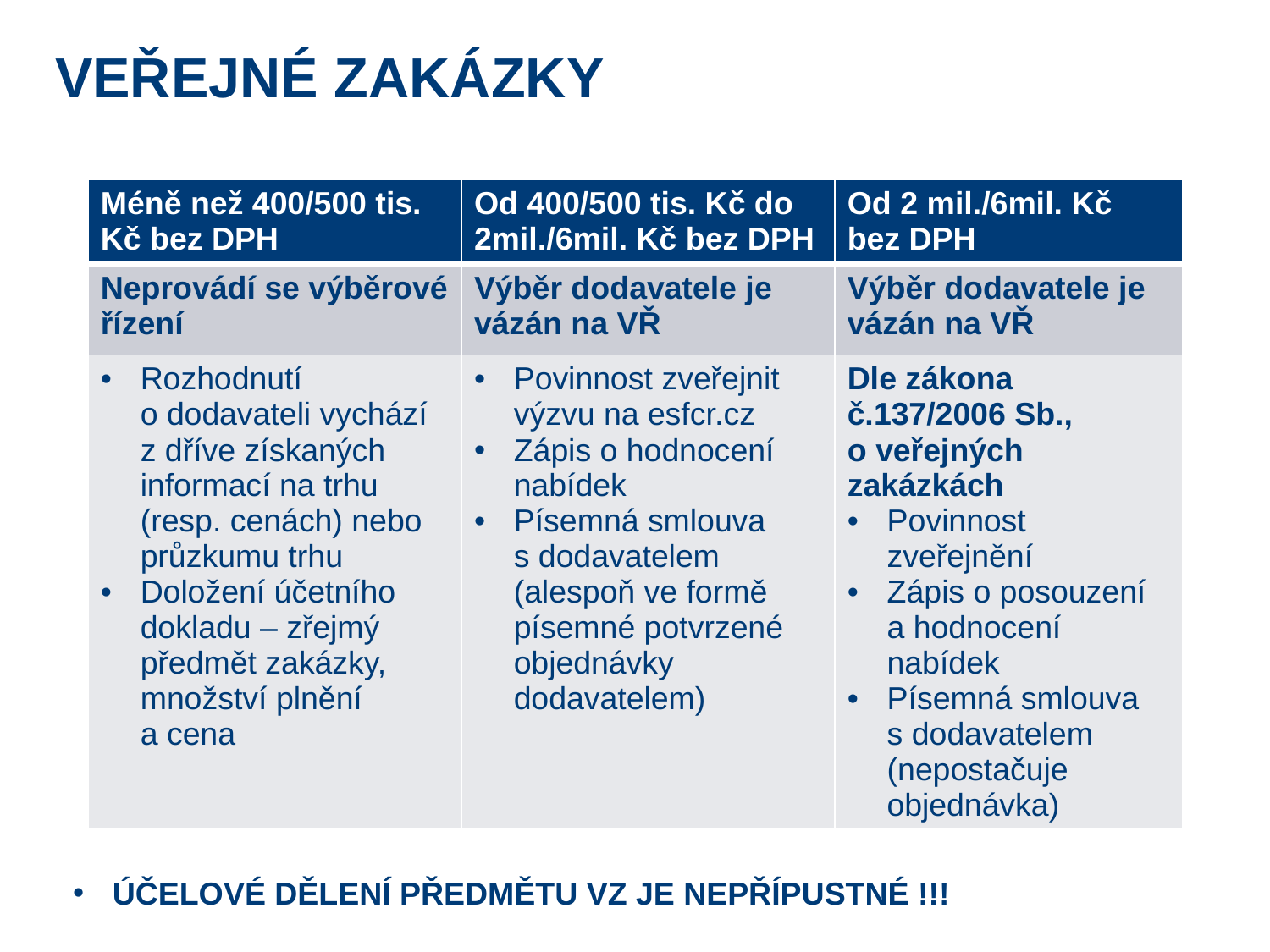

# Veřejné zakázky
| Méně než 400/500 tis. Kč bez DPH | Od 400/500 tis. Kč do 2mil./6mil. Kč bez DPH | Od 2 mil./6mil. Kč bez DPH |
| --- | --- | --- |
| Neprovádí se výběrové řízení | Výběr dodavatele je vázán na VŘ | Výběr dodavatele je vázán na VŘ |
| Rozhodnutí o dodavateli vychází z dříve získaných informací na trhu (resp. cenách) nebo průzkumu trhu Doložení účetního dokladu – zřejmý předmět zakázky, množství plnění a cena | Povinnost zveřejnit výzvu na esfcr.cz Zápis o hodnocení nabídek Písemná smlouva s dodavatelem (alespoň ve formě písemné potvrzené objednávky dodavatelem) | Dle zákona č.137/2006 Sb., o veřejných zakázkách Povinnost zveřejnění Zápis o posouzení a hodnocení nabídek Písemná smlouva s dodavatelem (nepostačuje objednávka) |
ÚČELOVÉ DĚLENÍ PŘEDMĚTU VZ JE NEPŘÍPUSTNÉ !!!
42